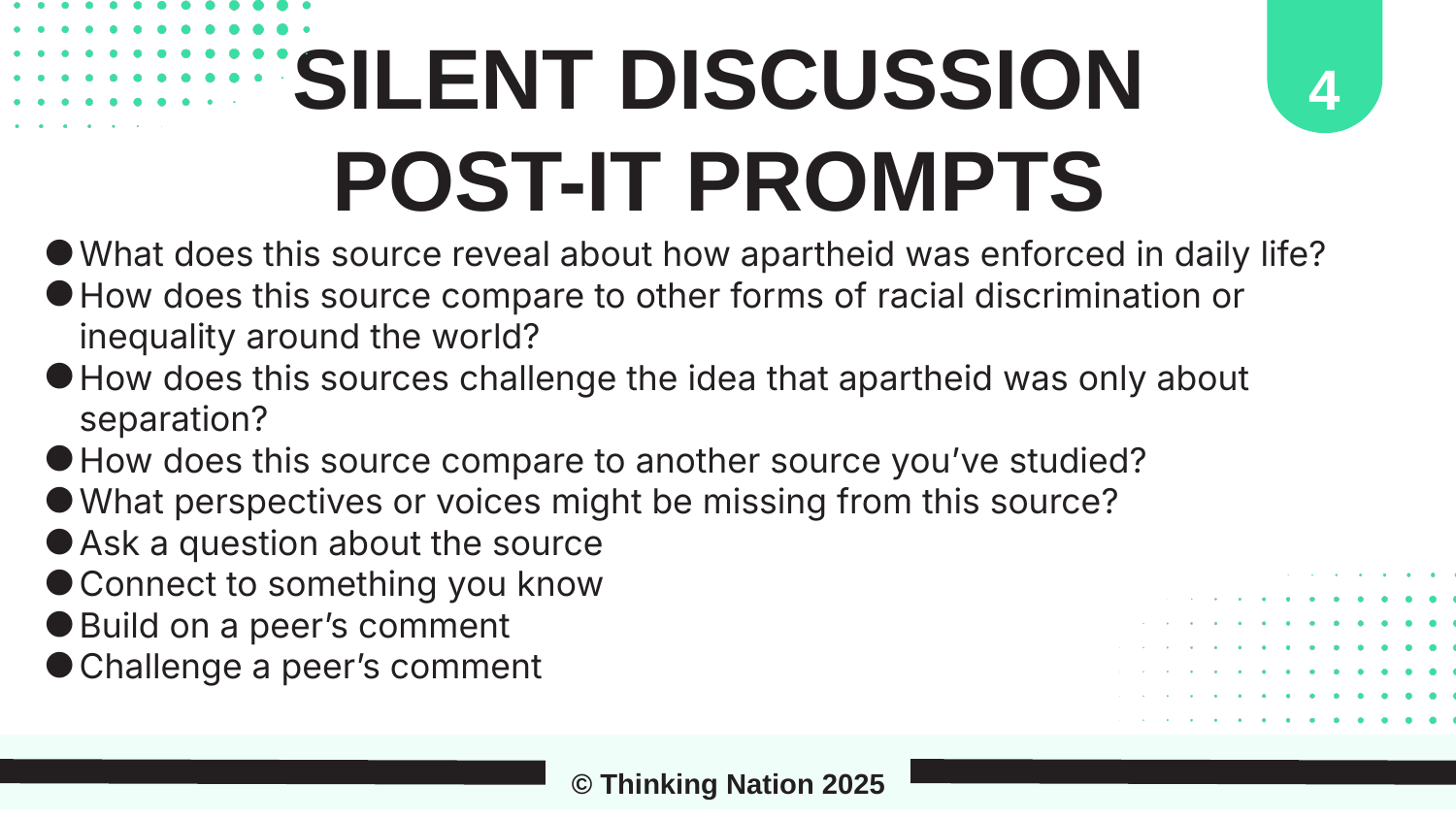

4
SILENT DISCUSSION
POST-IT PROMPTS
What does this source reveal about how apartheid was enforced in daily life?
How does this source compare to other forms of racial discrimination or inequality around the world?
How does this sources challenge the idea that apartheid was only about separation?
How does this source compare to another source you’ve studied?
What perspectives or voices might be missing from this source?
Ask a question about the source
Connect to something you know
Build on a peer’s comment
Challenge a peer’s comment

© Thinking Nation 2025